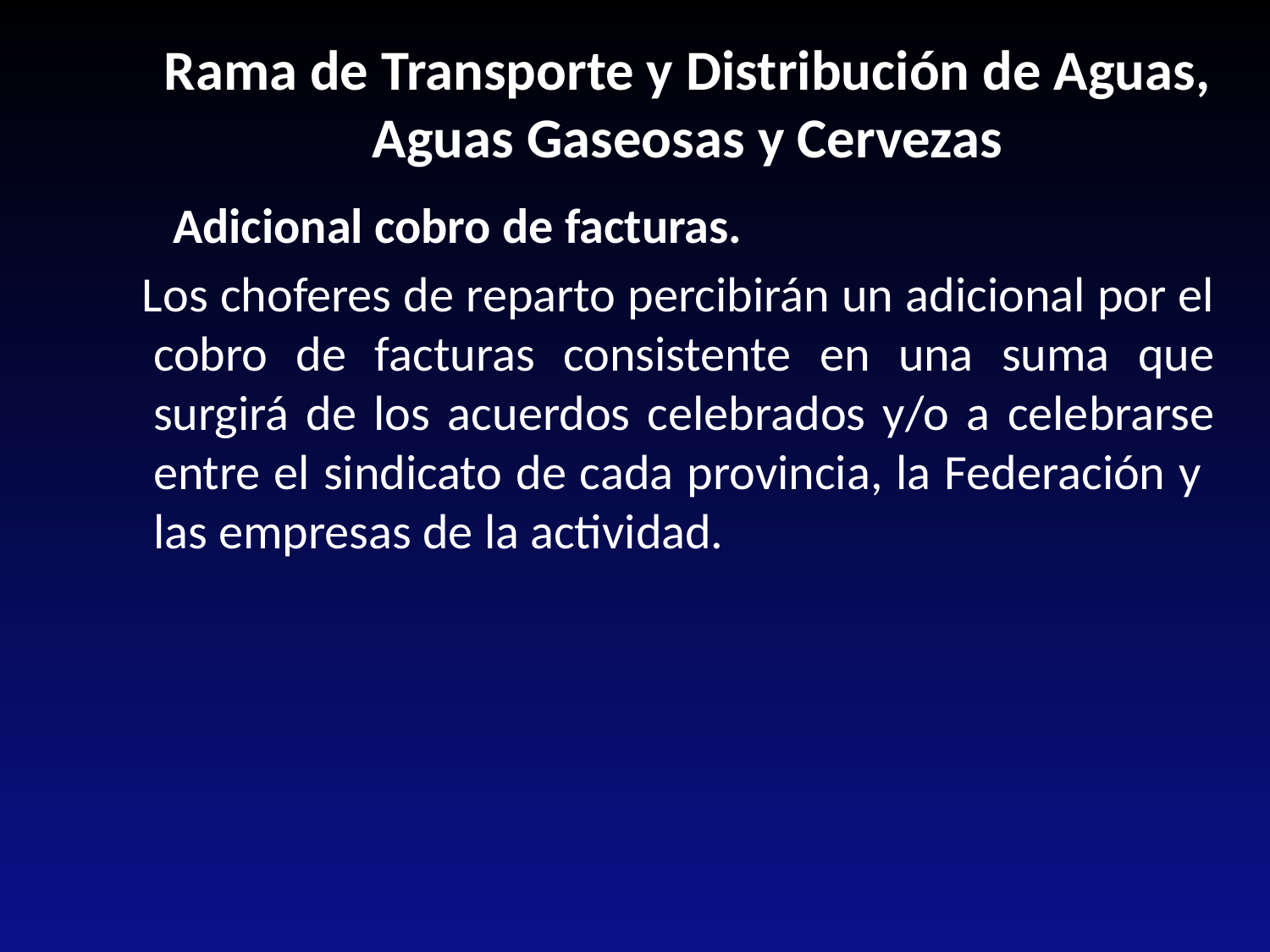

Rama de Transporte y Distribución de Aguas, Aguas Gaseosas y Cervezas
      Adicional cobro de facturas.
   Los choferes de reparto percibirán un adicional por el cobro de facturas consistente en una suma que surgirá de los acuerdos celebrados y/o a celebrarse entre el sindicato de cada provincia, la Federación y  las empresas de la actividad.